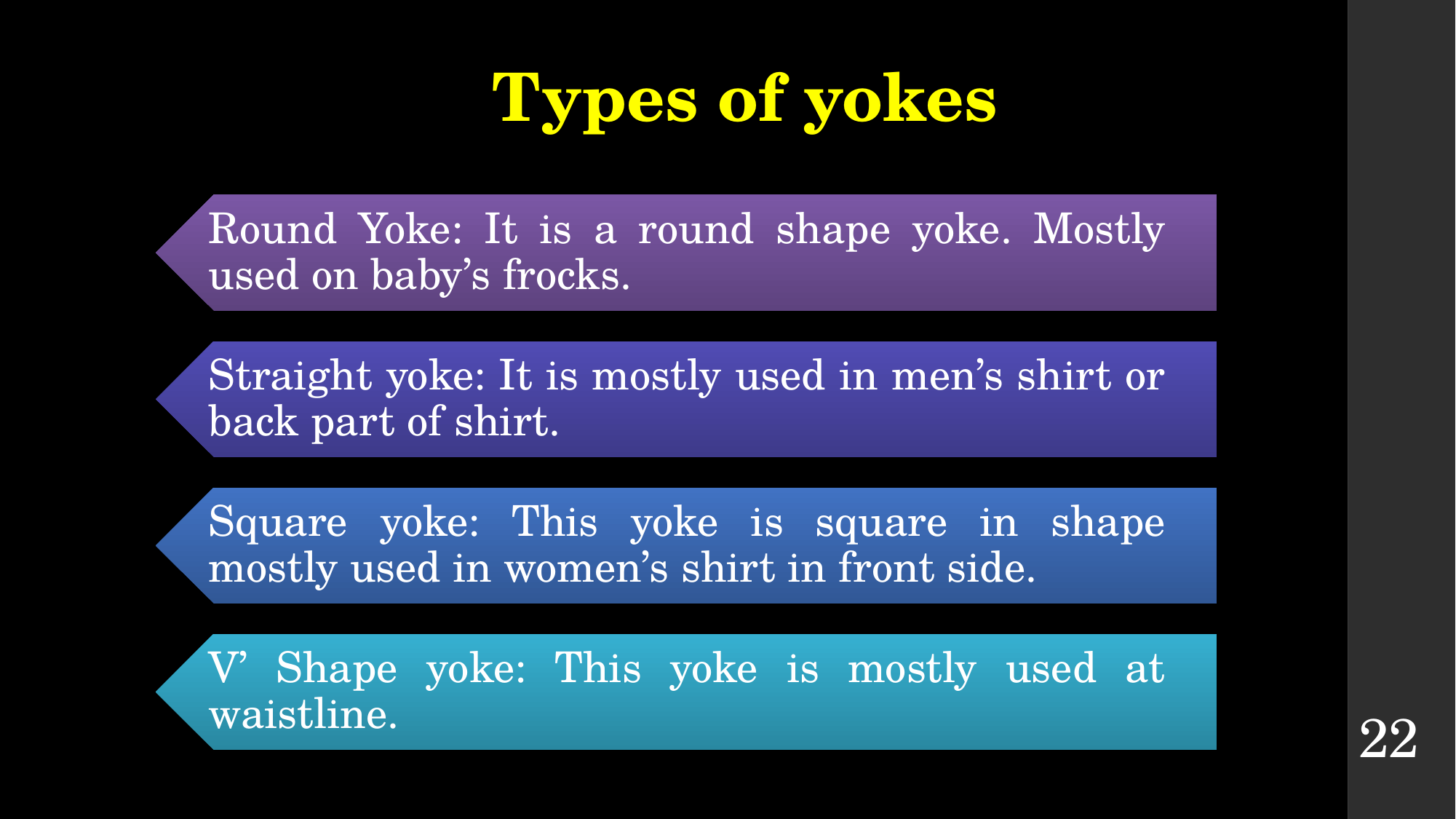

# Types of yokes
Round Yoke: It is a round shape yoke. Mostly used on baby’s frocks.
Straight yoke: It is mostly used in men’s shirt or back part of shirt.
Square yoke: This yoke is square in shape mostly used in women’s shirt in front side.
V’ Shape yoke: This yoke is mostly used at waistline.
22